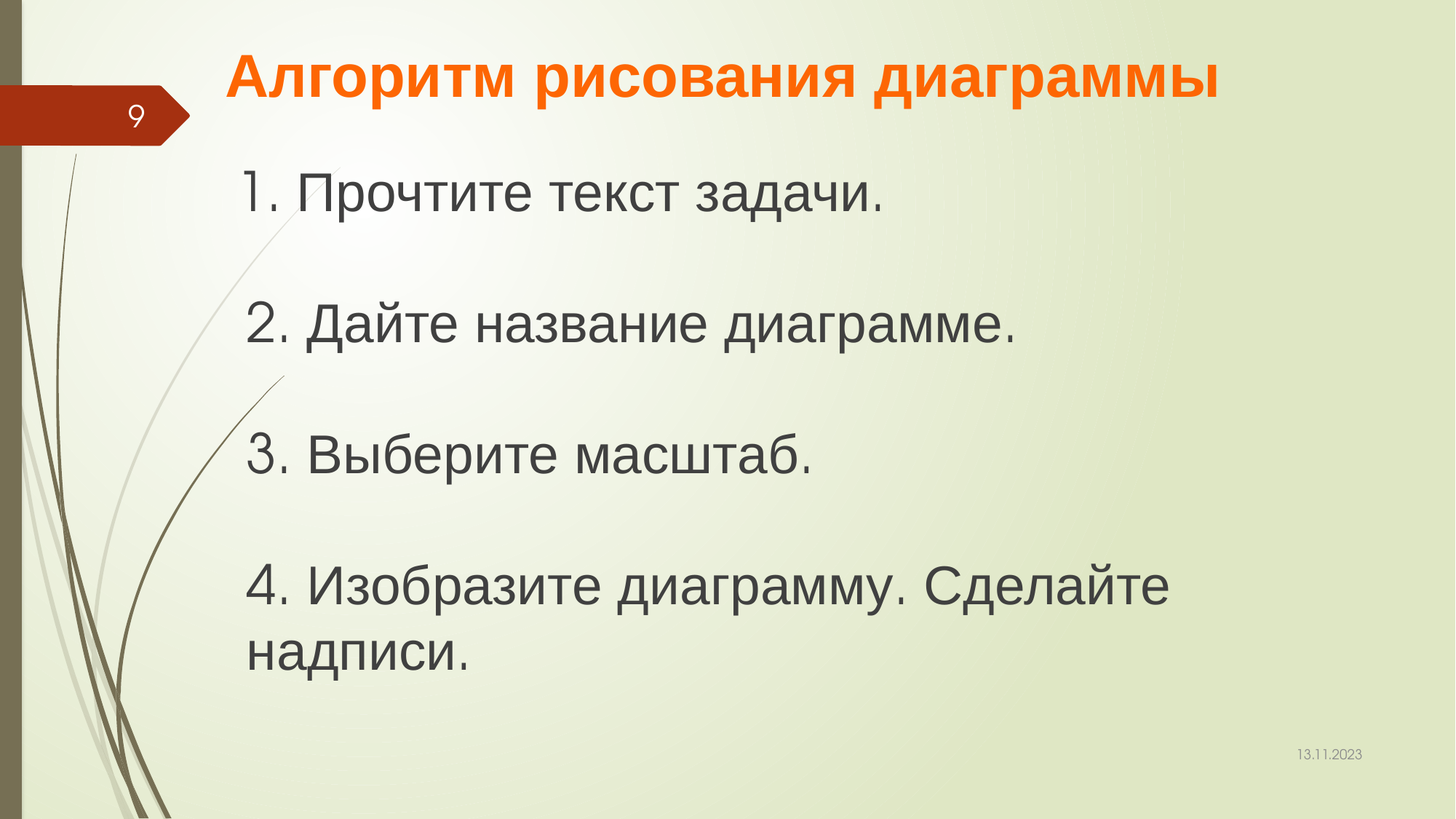

Алгоритм рисования диаграммы
9
    1. Прочтите текст задачи.
2. Дайте название диаграмме.
3. Выберите масштаб.
4. Изобразите диаграмму. Сделайте надписи.
13.11.2023